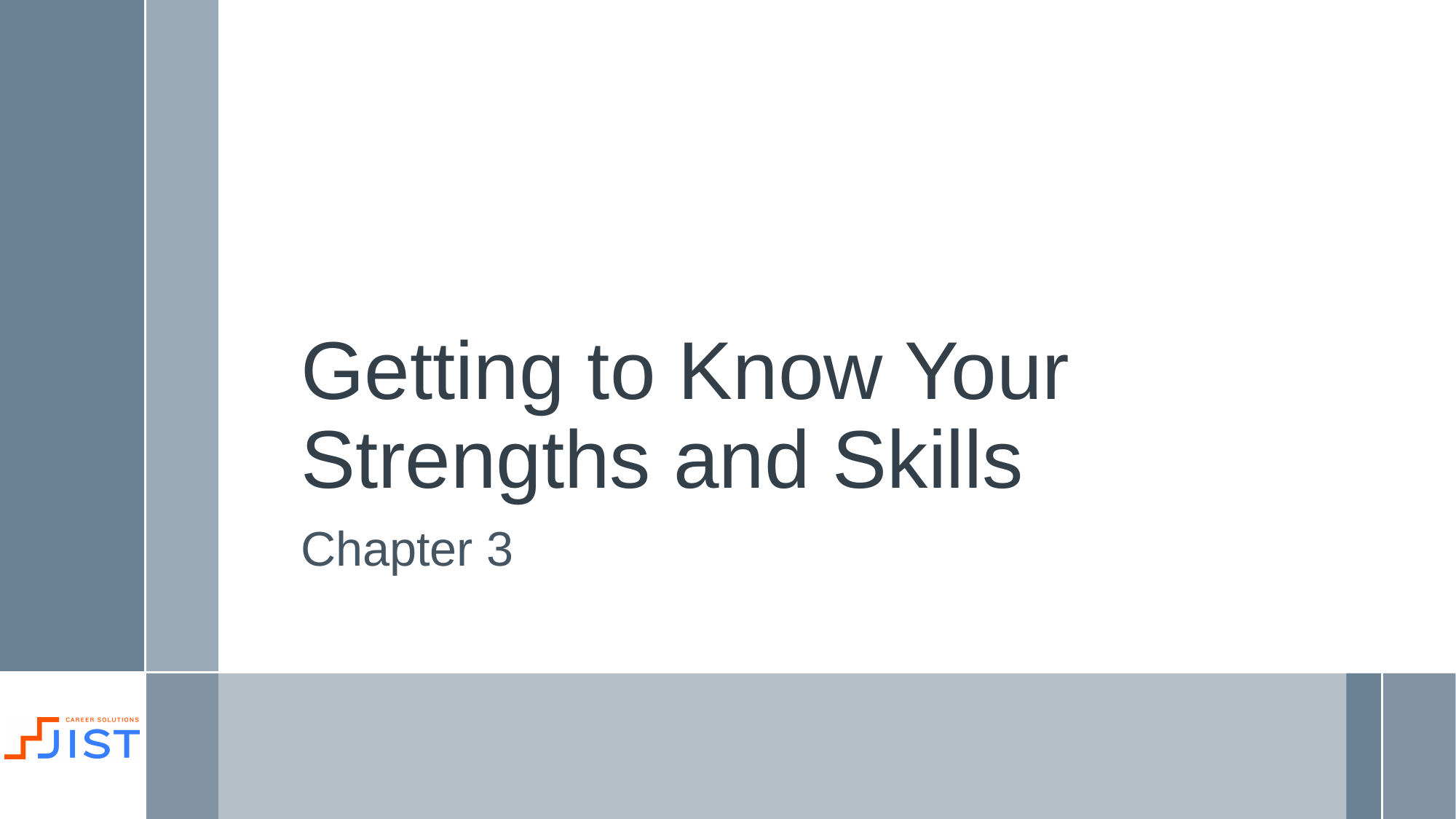

# Getting to Know Your Strengths and Skills
Chapter 3